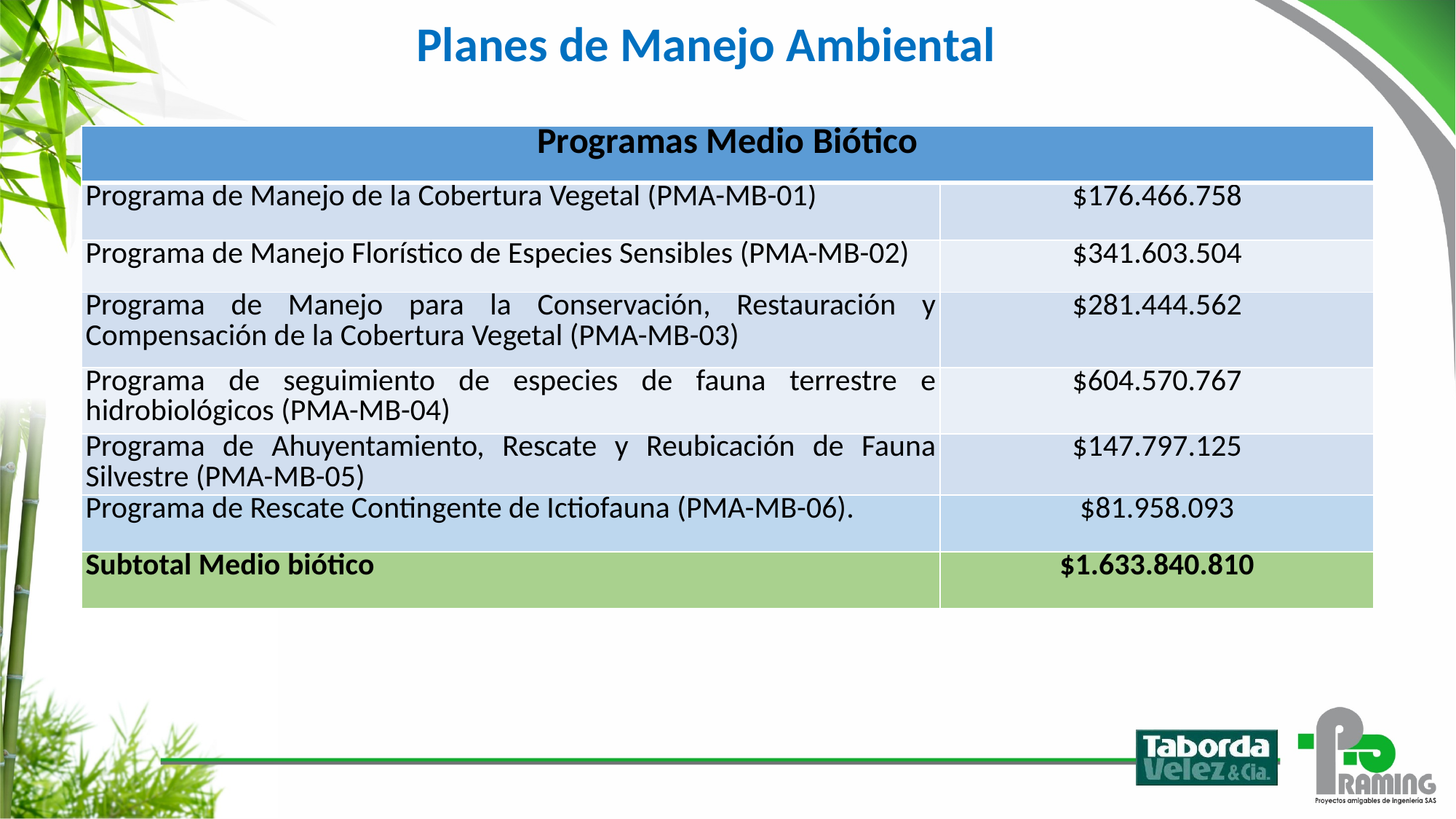

Planes de Manejo Ambiental
| Programas Medio Biótico |  |
| --- | --- |
| Programa de Manejo de la Cobertura Vegetal (PMA-MB-01) | $176.466.758 |
| Programa de Manejo Florístico de Especies Sensibles (PMA-MB-02) | $341.603.504 |
| Programa de Manejo para la Conservación, Restauración y Compensación de la Cobertura Vegetal (PMA-MB-03) | $281.444.562 |
| Programa de seguimiento de especies de fauna terrestre e hidrobiológicos (PMA-MB-04) | $604.570.767 |
| Programa de Ahuyentamiento, Rescate y Reubicación de Fauna Silvestre (PMA-MB-05) | $147.797.125 |
| Programa de Rescate Contingente de Ictiofauna (PMA-MB-06). | $81.958.093 |
| Subtotal Medio biótico | $1.633.840.810 |